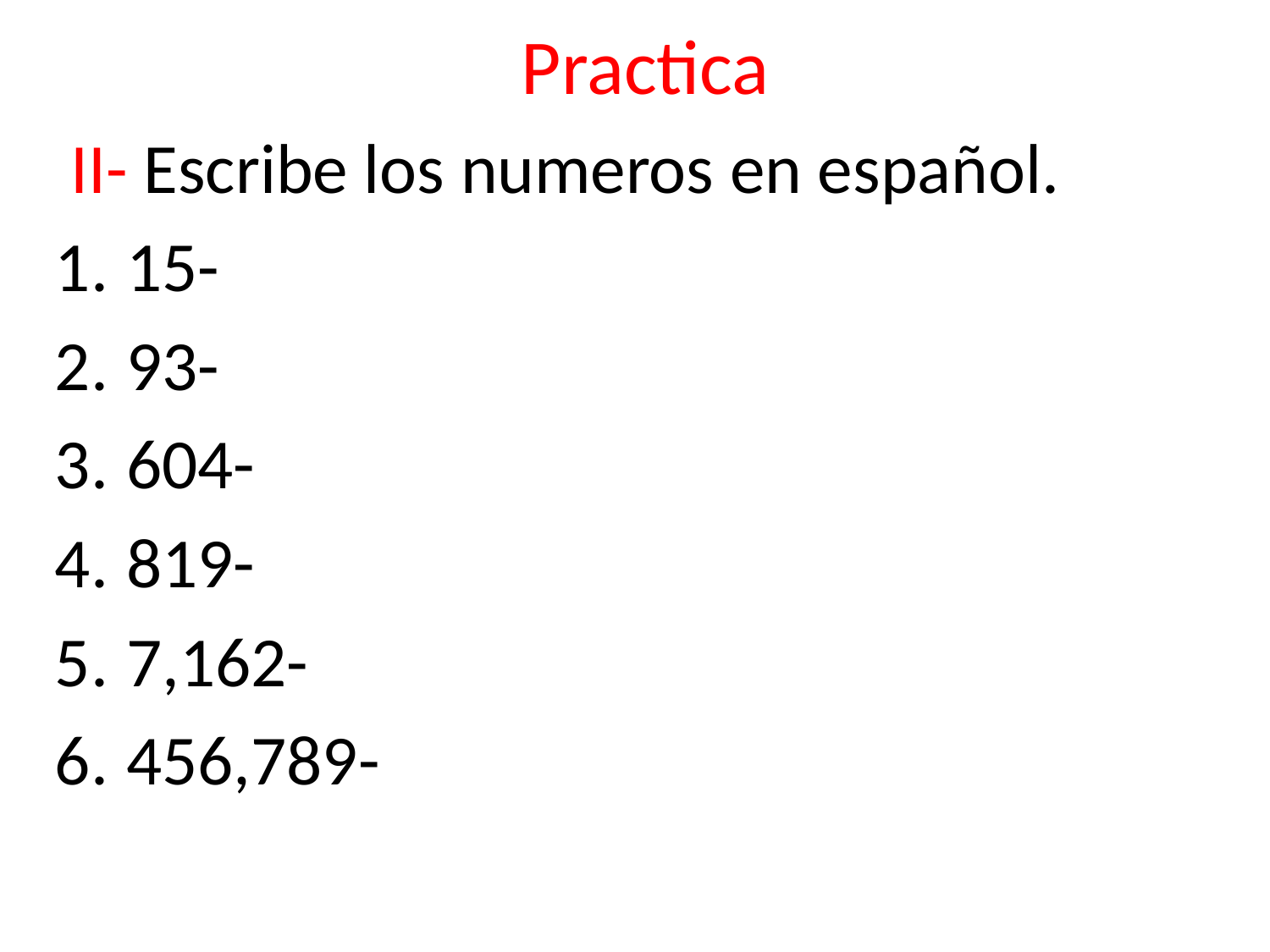

Practica
 II- Escribe los numeros en español.
15-
93-
604-
819-
7,162-
456,789-